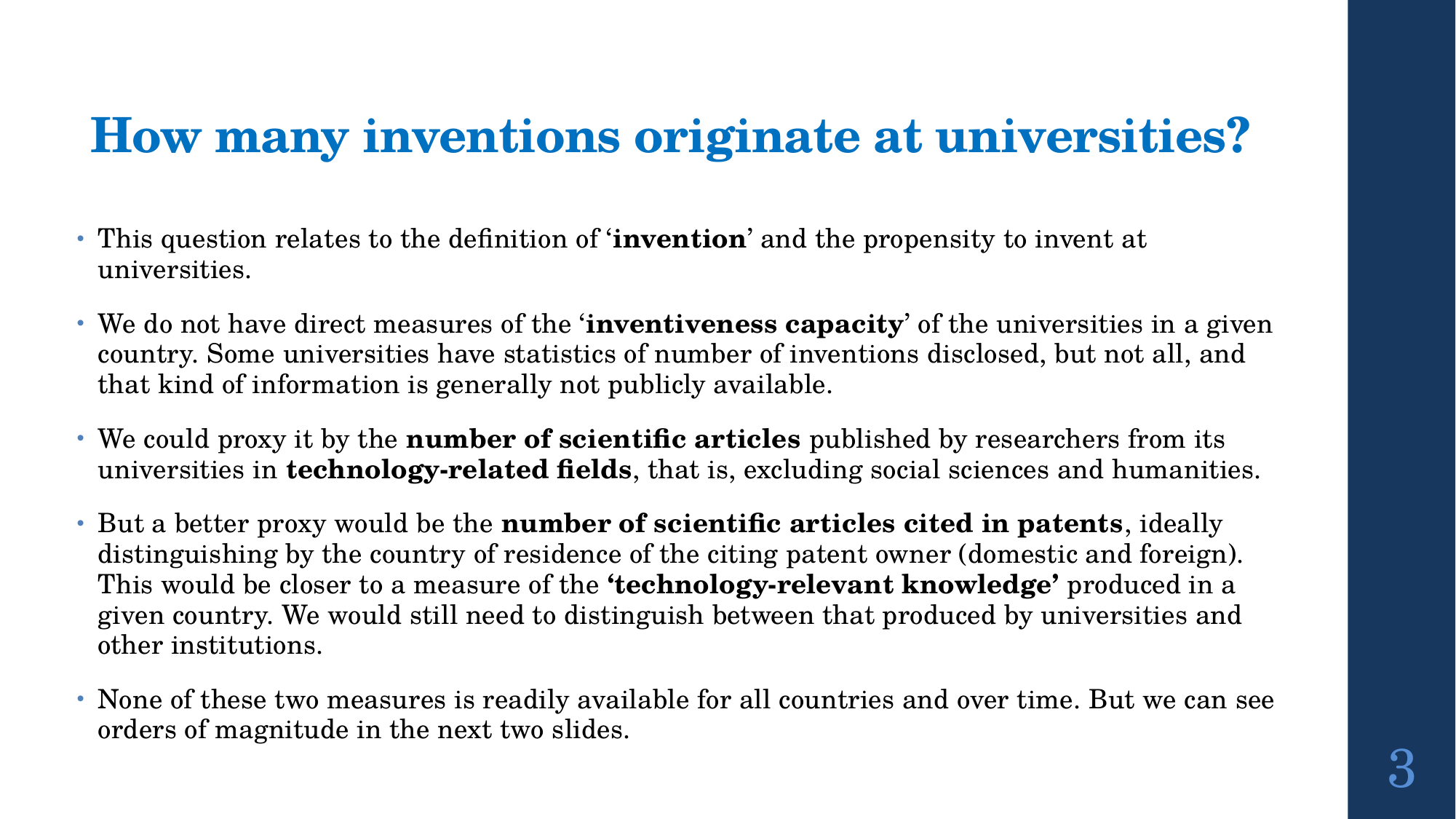

# How many inventions originate at universities?
This question relates to the definition of ‘invention’ and the propensity to invent at universities.
We do not have direct measures of the ‘inventiveness capacity’ of the universities in a given country. Some universities have statistics of number of inventions disclosed, but not all, and  that kind of information is generally not publicly available.
We could proxy it by the number of scientific articles published by researchers from its universities in technology-related fields, that is, excluding social sciences and humanities.
But a better proxy would be the number of scientific articles cited in patents, ideally distinguishing by the country of residence of the citing patent owner (domestic and foreign). This would be closer to a measure of the ‘technology-relevant knowledge’ produced in a given country. We would still need to distinguish between that produced by universities and other institutions.
None of these two measures is readily available for all countries and over time. But we can see orders of magnitude in the next two slides.
3